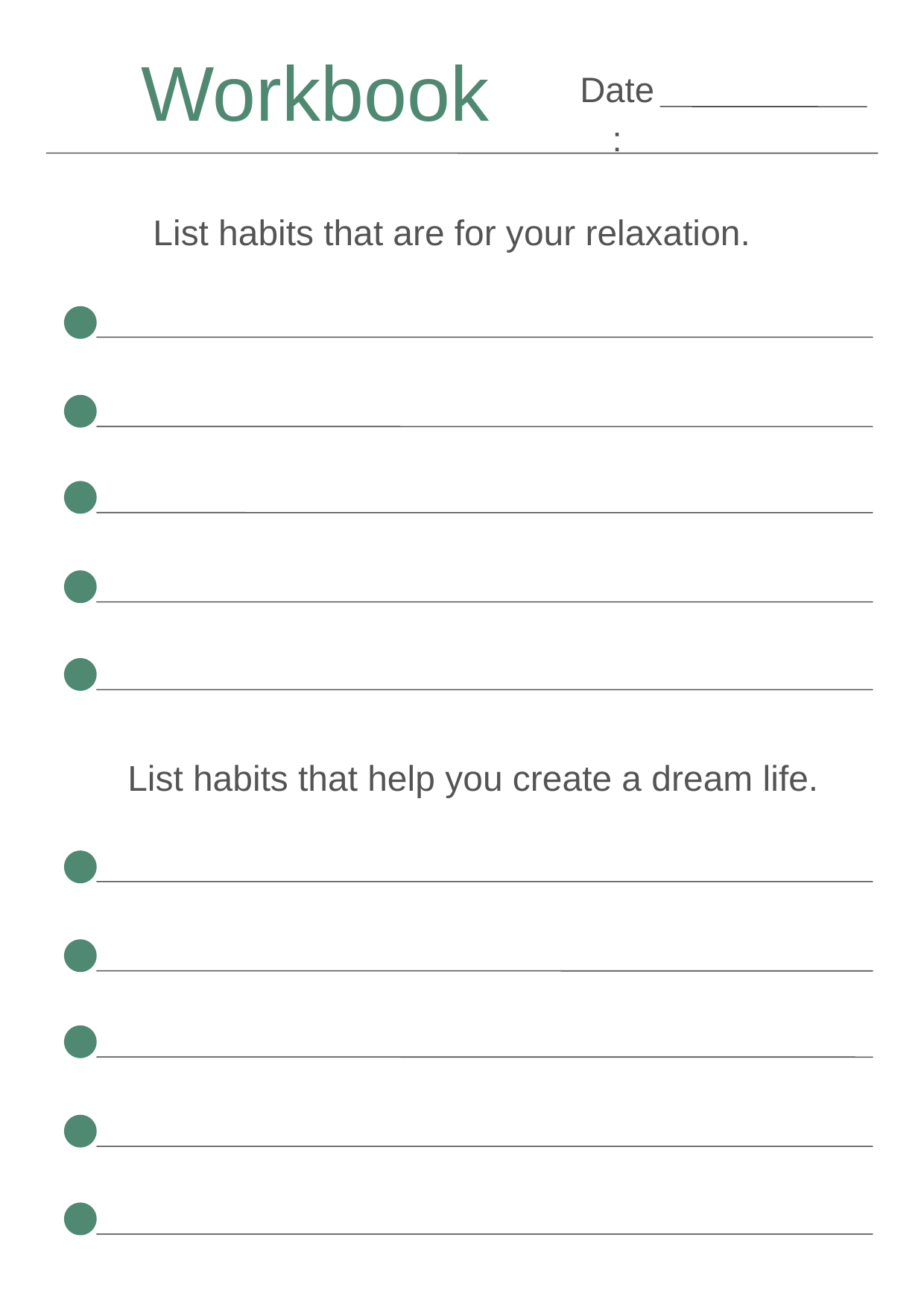

Workbook
Date:

List habits that are for your relaxation.

List habits that help you create a dream life.